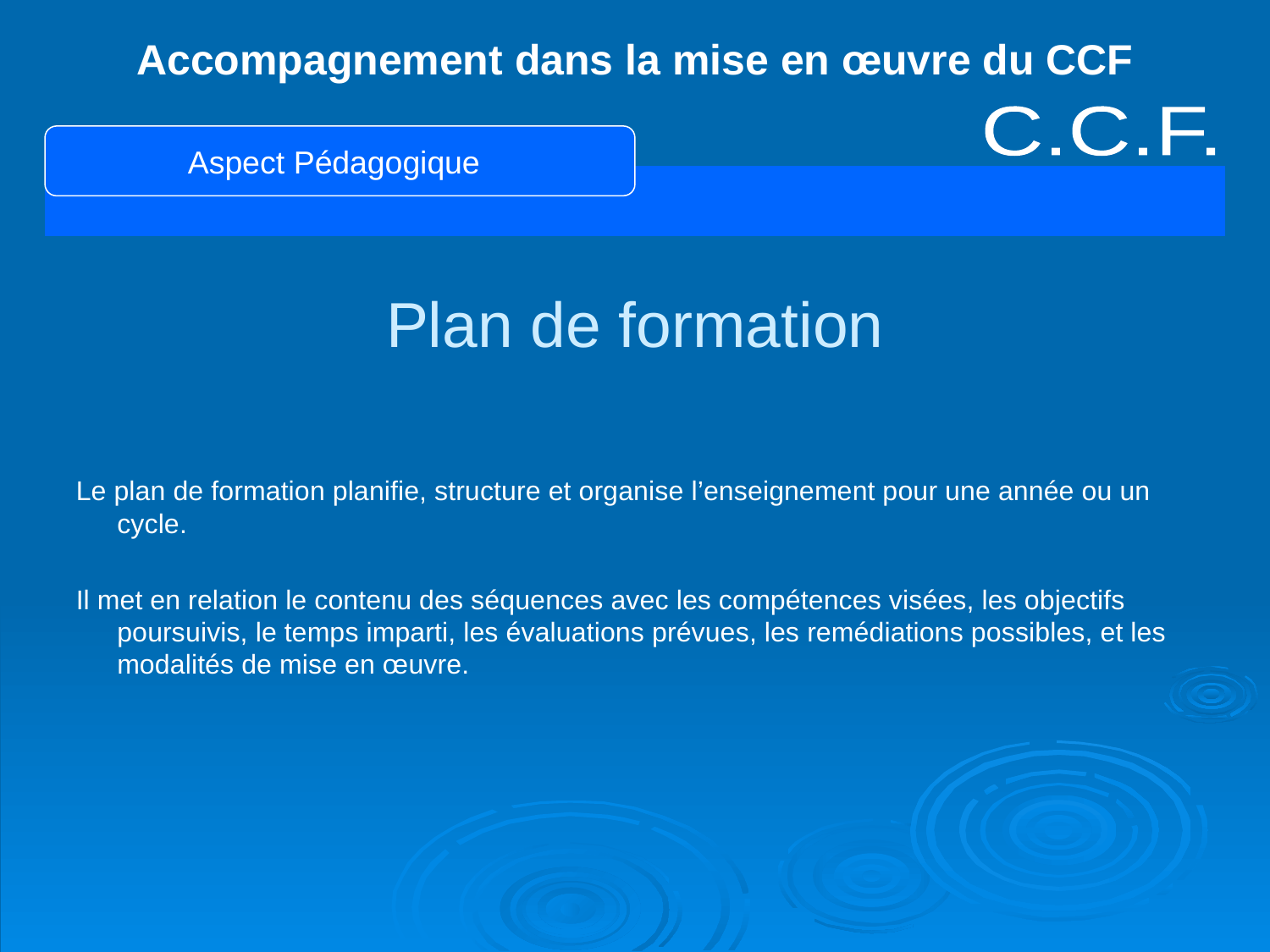

Accompagnement dans la mise en œuvre du CCF
C.C.F.

Aspect Pédagogique
Plan de formation

Le plan de formation planifie, structure et organise l’enseignement pour une année ou un cycle.

Il met en relation le contenu des séquences avec les compétences visées, les objectifs poursuivis, le temps imparti, les évaluations prévues, les remédiations possibles, et les modalités de mise en œuvre.